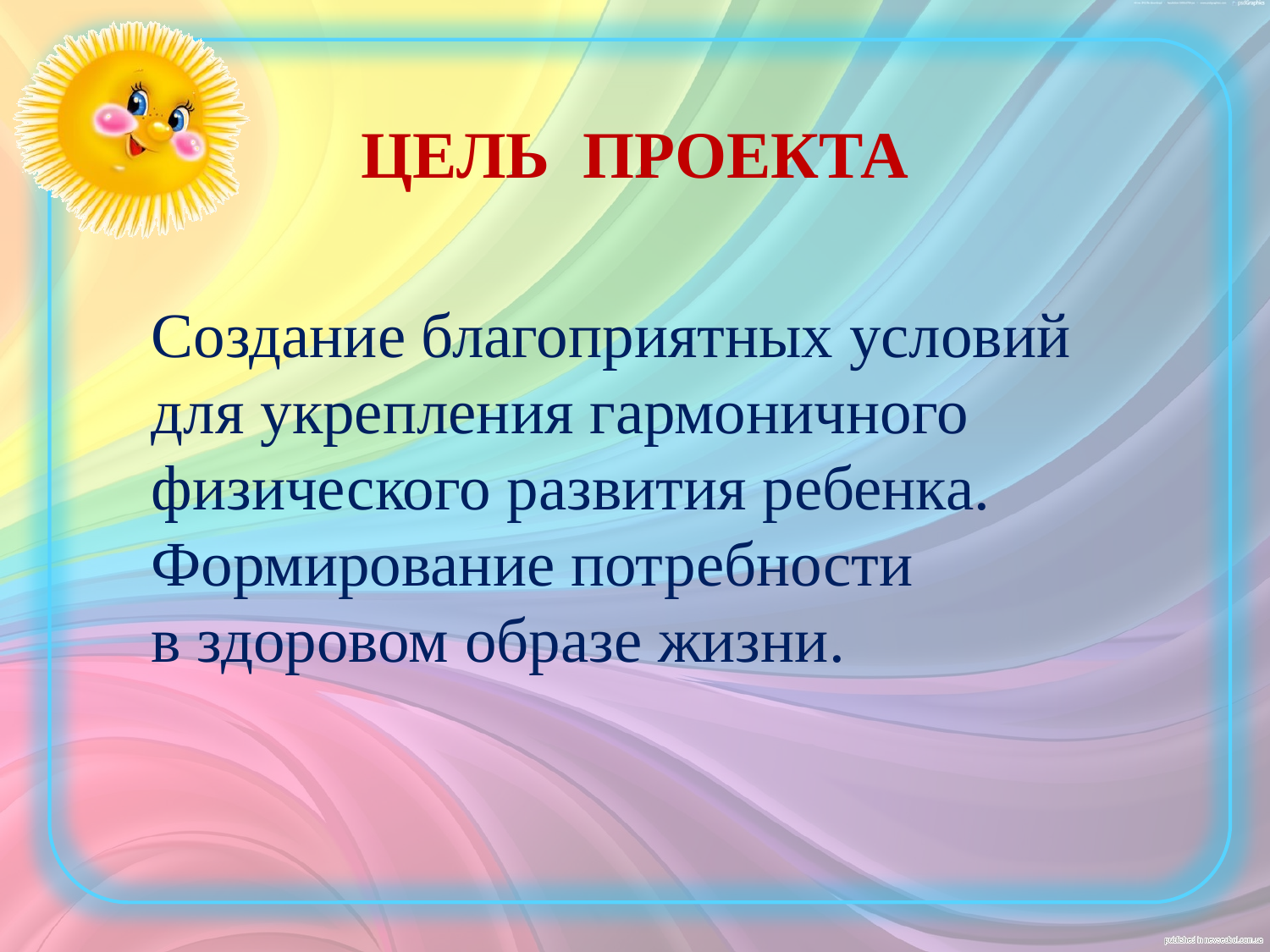

# ЦЕЛЬ  ПРОЕКТА
Создание благоприятных условий
для укрепления гармоничного физического развития ребенка.
Формирование потребности
в здоровом образе жизни.